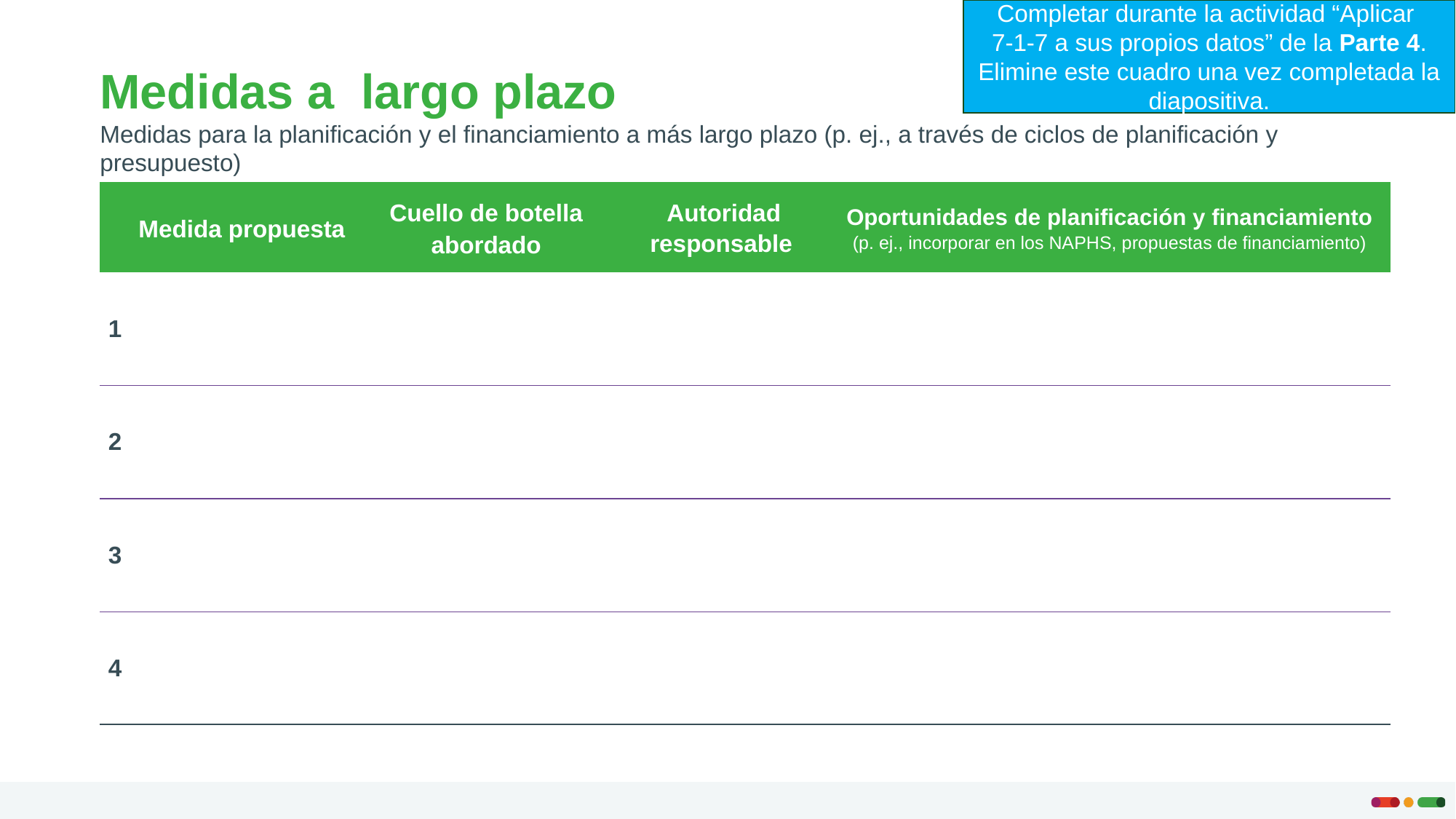

Completar durante la actividad “Aplicar
7-1-7 a sus propios datos” de la Parte 4. Elimine este cuadro una vez completada la diapositiva.
# Medidas a  largo plazo Medidas para la planificación y el financiamiento a más largo plazo (p. ej., a través de ciclos de planificación y presupuesto)
|  | Medida propuesta | Cuello de botella abordado | Autoridad responsable | Oportunidades de planificación y financiamiento (p. ej., incorporar en los NAPHS, propuestas de financiamiento) |
| --- | --- | --- | --- | --- |
| 1 |  |  |  |  |
| 2 |  |  |  |  |
| 3 |  |  |  |  |
| 4 |  |  |  |  |